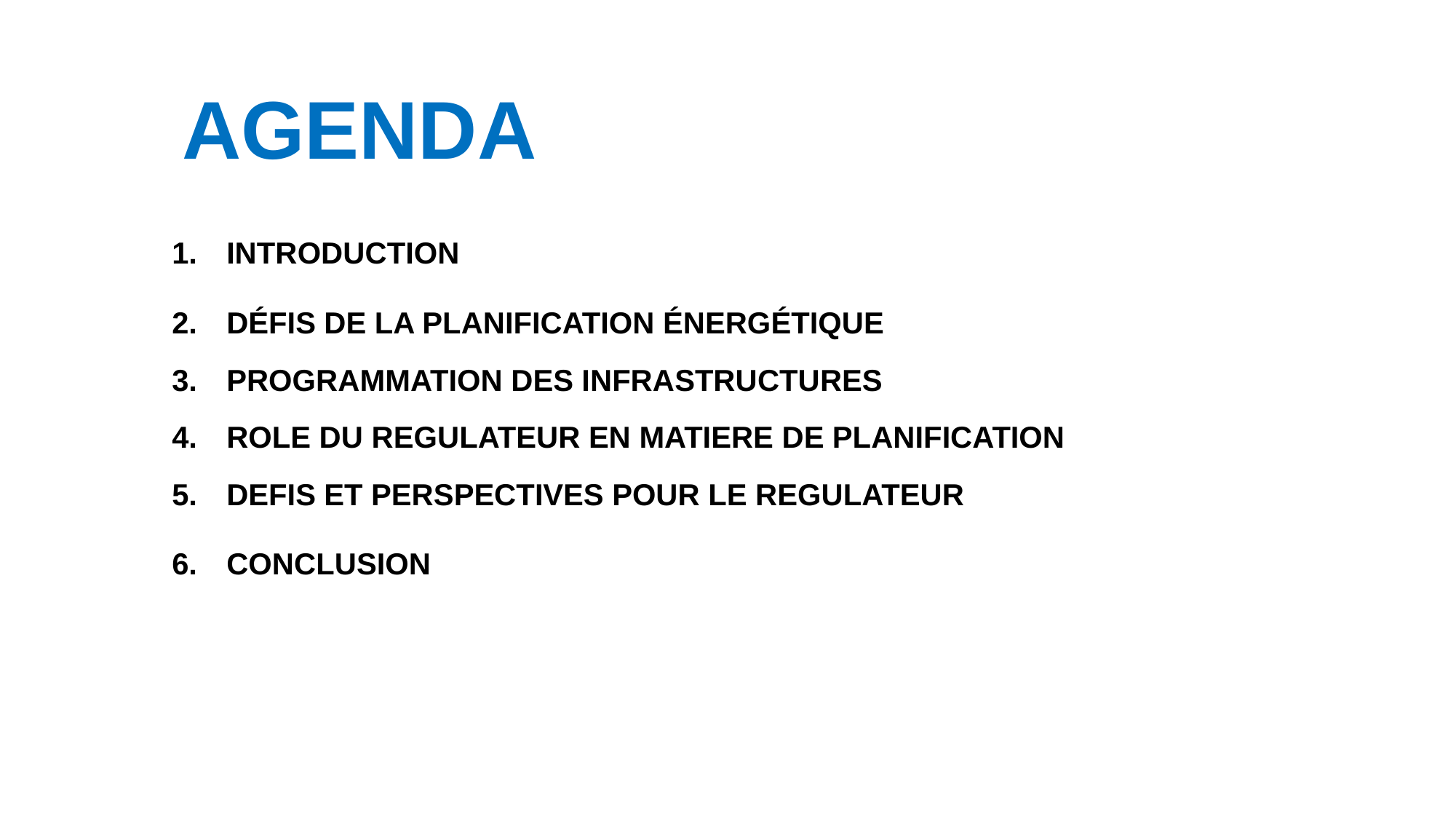

AGENDA
INTRODUCTION
DÉFIS DE LA PLANIFICATION ÉNERGÉTIQUE
PROGRAMMATION DES INFRASTRUCTURES
ROLE DU REGULATEUR EN MATIERE DE PLANIFICATION
DEFIS ET PERSPECTIVES POUR LE REGULATEUR
CONCLUSION